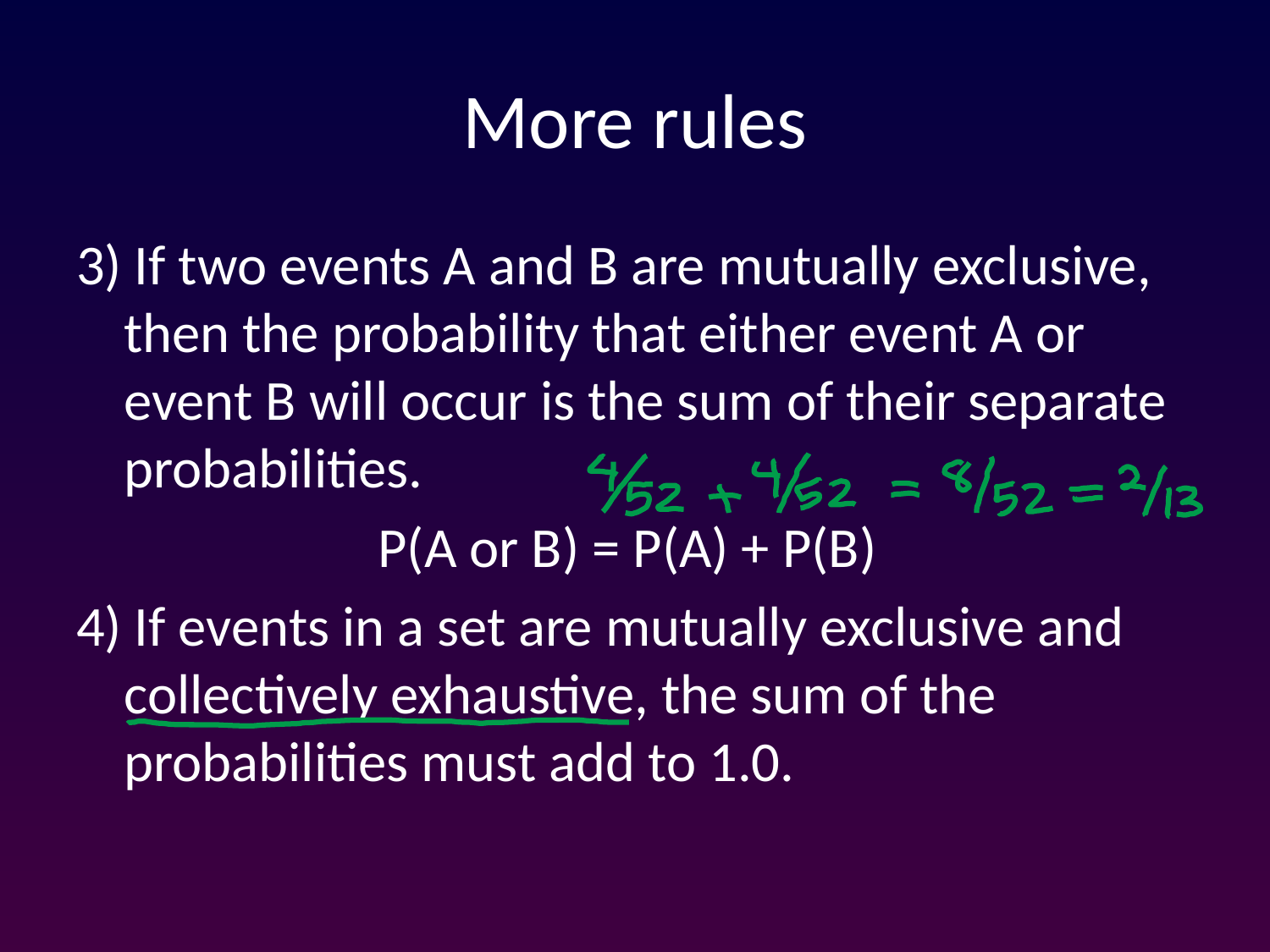

# More rules
3) If two events A and B are mutually exclusive, then the probability that either event A or event B will occur is the sum of their separate probabilities.
			P(A or B) = P(A) + P(B)
4) If events in a set are mutually exclusive and collectively exhaustive, the sum of the probabilities must add to 1.0.